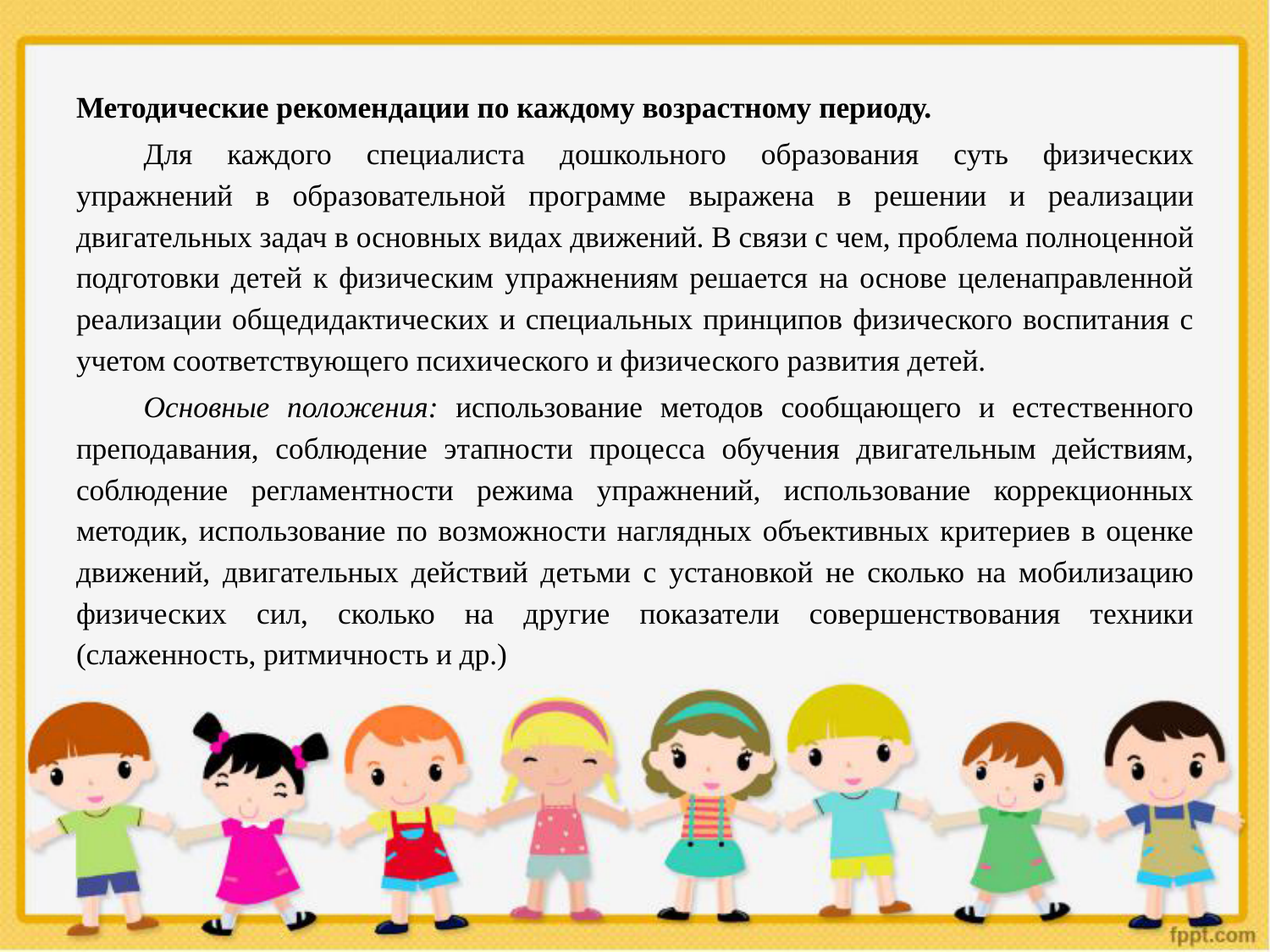

Методические рекомендации по каждому возрастному периоду.
	Для каждого специалиста дошкольного образования суть физических упражнений в образовательной программе выражена в решении и реализации двигательных задач в основных видах движений. В связи с чем, проблема полноценной подготовки детей к физическим упражнениям решается на основе целенаправленной реализации общедидактических и специальных принципов физического воспитания с учетом соответствующего психического и физического развития детей.
	Основные положения: использование методов сообщающего и естественного преподавания, соблюдение этапности процесса обучения двигательным действиям, соблюдение регламентности режима упражнений, использование коррекционных методик, использование по возможности наглядных объективных критериев в оценке движений, двигательных действий детьми с установкой не сколько на мобилизацию физических сил, сколько на другие показатели совершенствования техники (слаженность, ритмичность и др.)